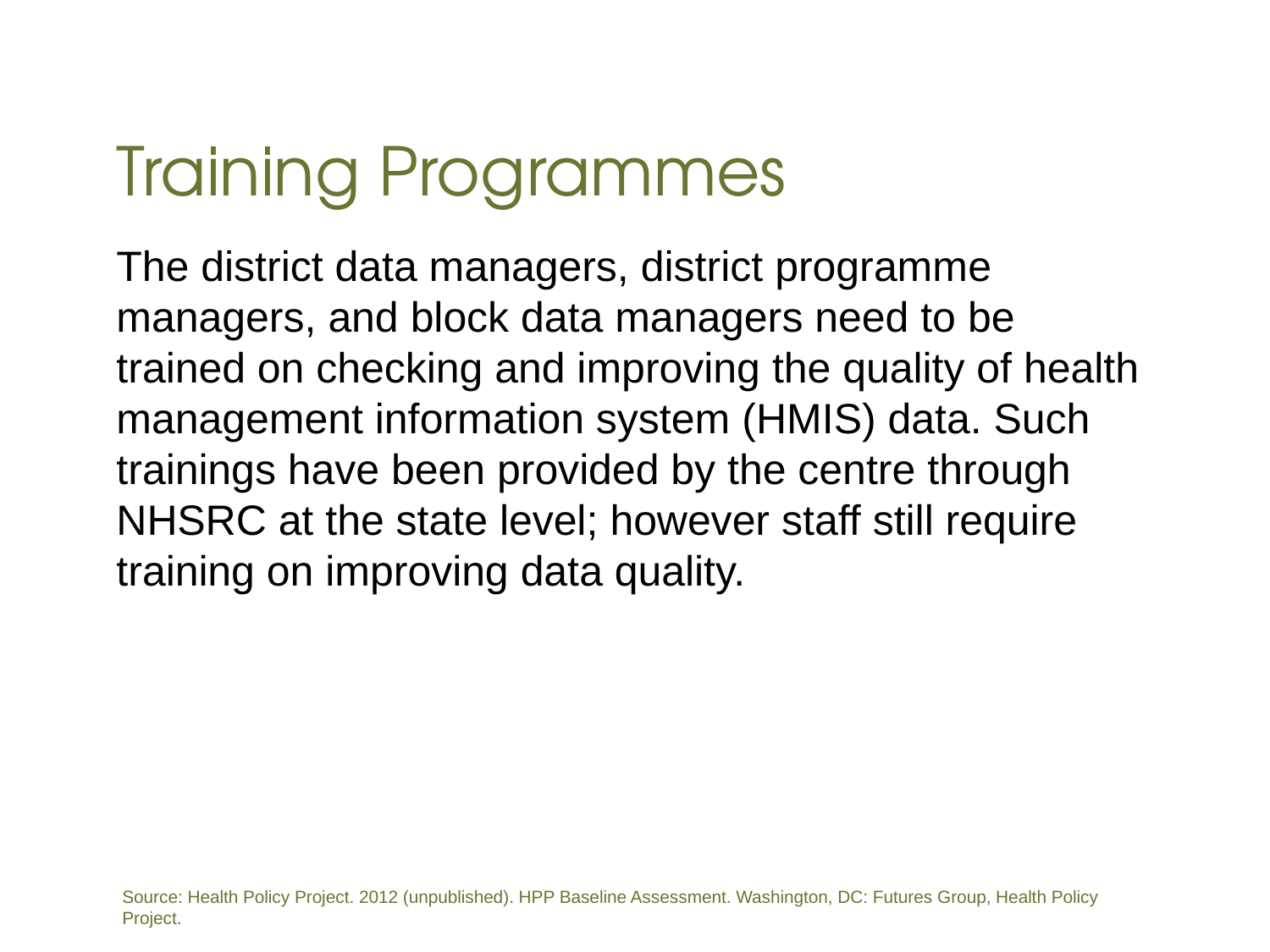

# Training Programmes
The district data managers, district programme managers, and block data managers need to be trained on checking and improving the quality of health management information system (HMIS) data. Such trainings have been provided by the centre through NHSRC at the state level; however staff still require training on improving data quality.

Source: Health Policy Project. 2012 (unpublished). HPP Baseline Assessment. Washington, DC: Futures Group, Health Policy Project.